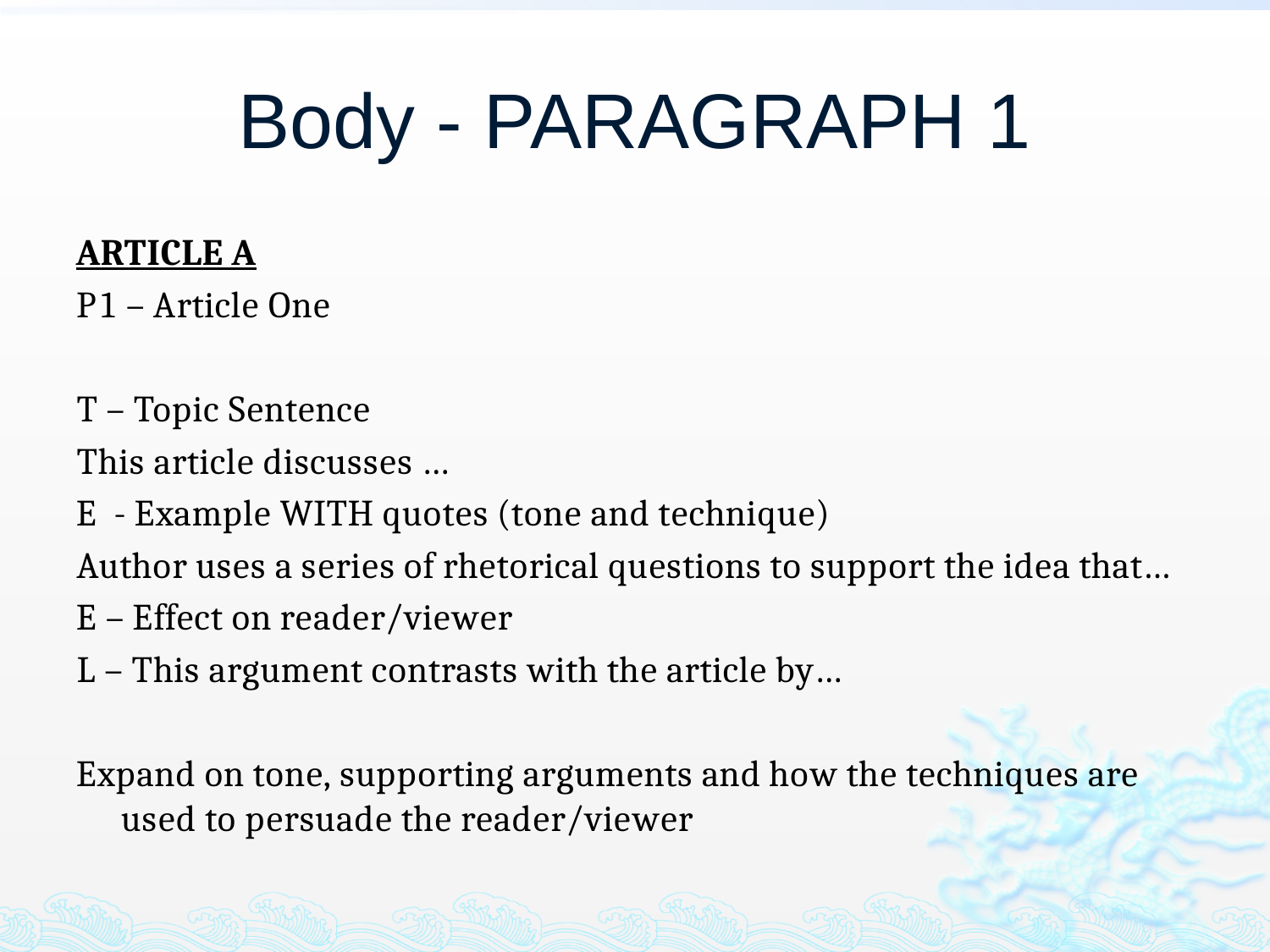

# Body - PARAGRAPH 1
ARTICLE A
P1 – Article One

T – Topic Sentence
This article discusses …
E  - Example WITH quotes (tone and technique)
Author uses a series of rhetorical questions to support the idea that…
E – Effect on reader/viewer
L – This argument contrasts with the article by…

Expand on tone, supporting arguments and how the techniques are used to persuade the reader/viewer